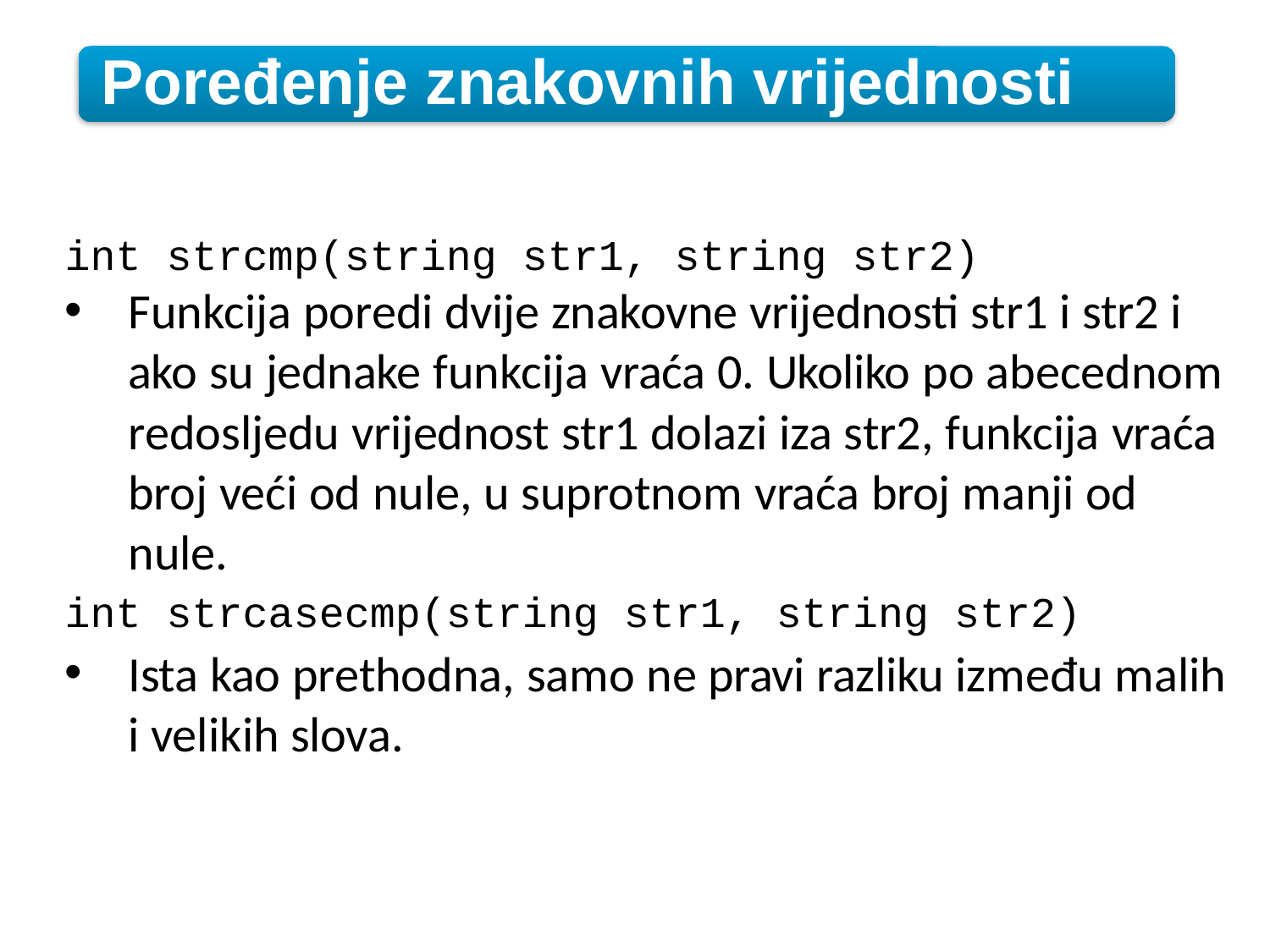

Poređenje znakovnih vrijednosti
int strcmp(string str1, string str2)
Funkcija poredi dvije znakovne vrijednosti str1 i str2 i ako su jednake funkcija vraća 0. Ukoliko po abecednom redosljedu vrijednost str1 dolazi iza str2, funkcija vraća broj veći od nule, u suprotnom vraća broj manji od nule.
int strcasecmp(string str1, string str2)
Ista kao prethodna, samo ne pravi razliku između malih i velikih slova.
0